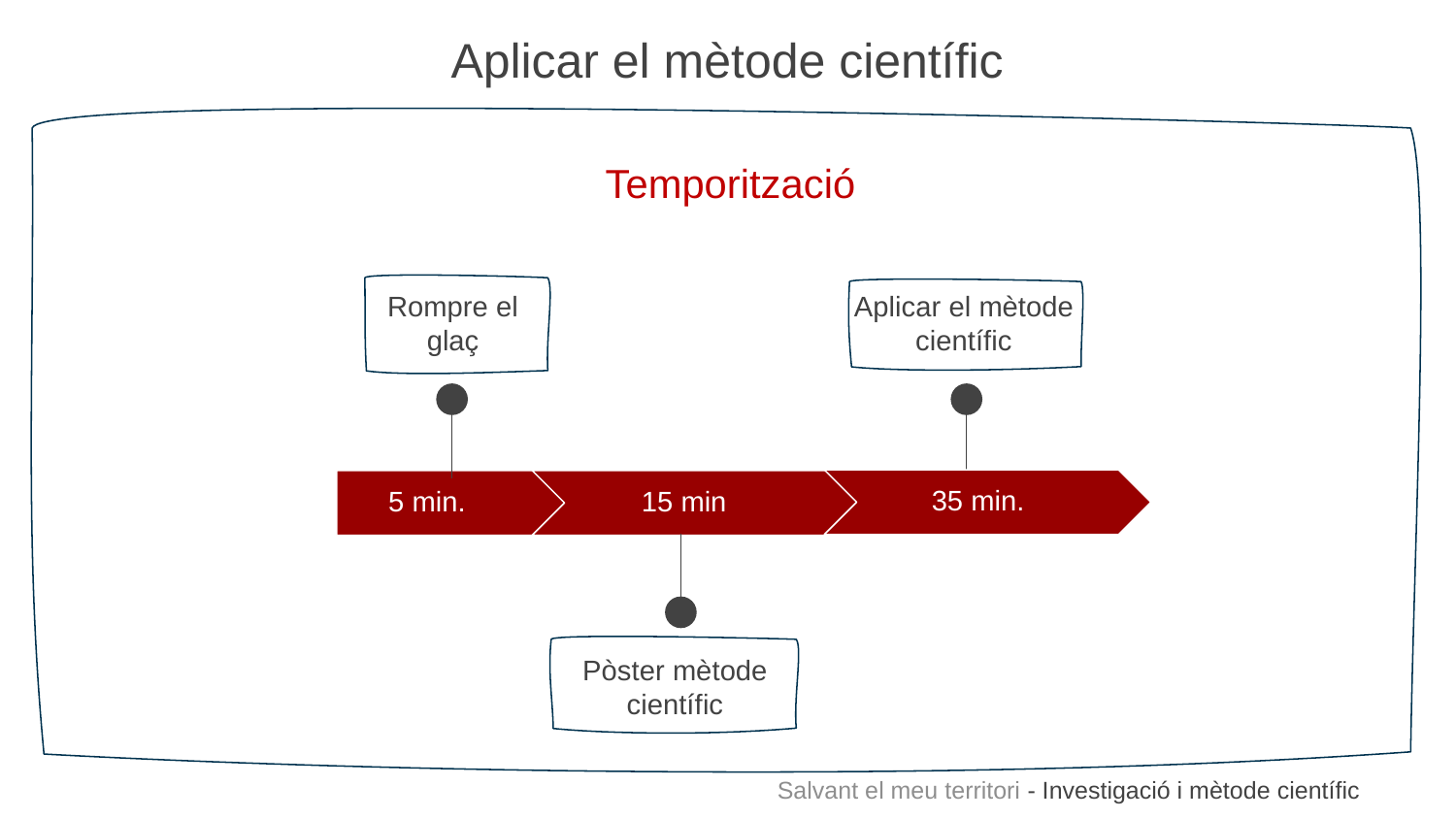

Aplicar el mètode científic

Temporització
Aplicar el mètode científic
Rompre el glaç

35 min.
5 min.
15 min

Pòster mètode científic
Salvant el meu territori - Investigació i mètode científic